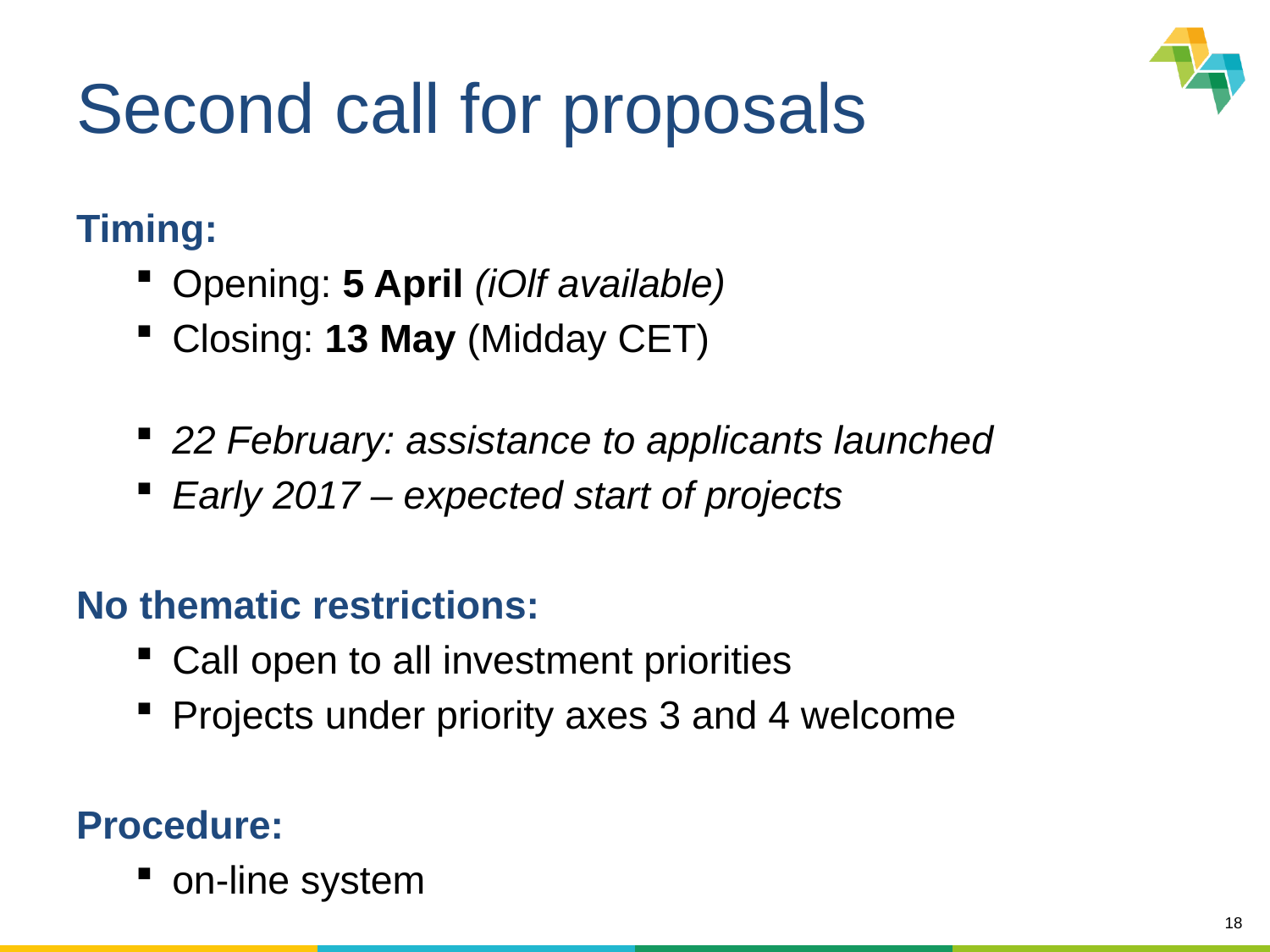

# Second call for proposals
Timing:
Opening: 5 April (iOlf available)
Closing: 13 May (Midday CET)
22 February: assistance to applicants launched
Early 2017 – expected start of projects

No thematic restrictions:
Call open to all investment priorities
Projects under priority axes 3 and 4 welcome

Procedure:
on-line system